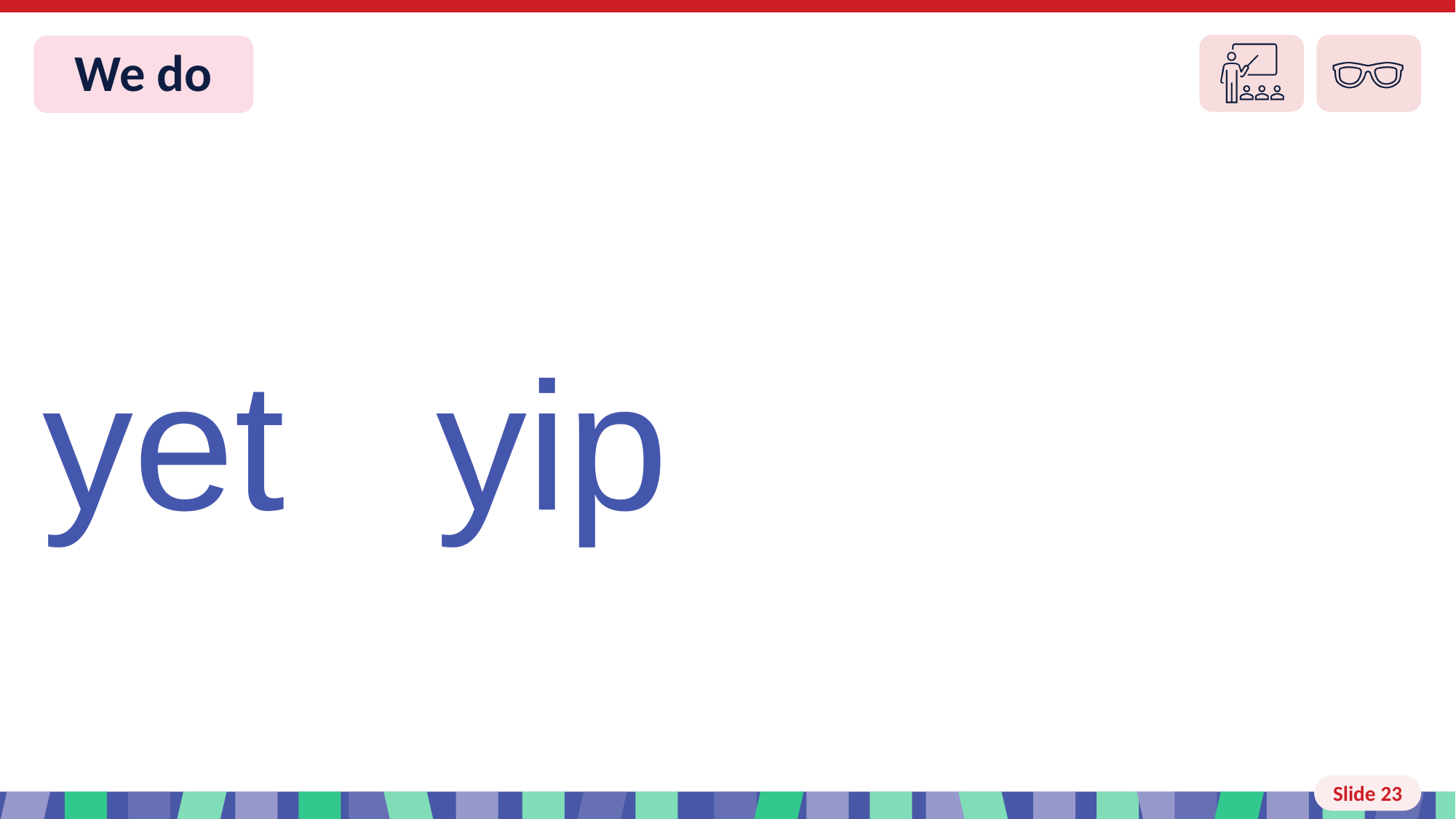

# Slide 23 We do
yet   yip